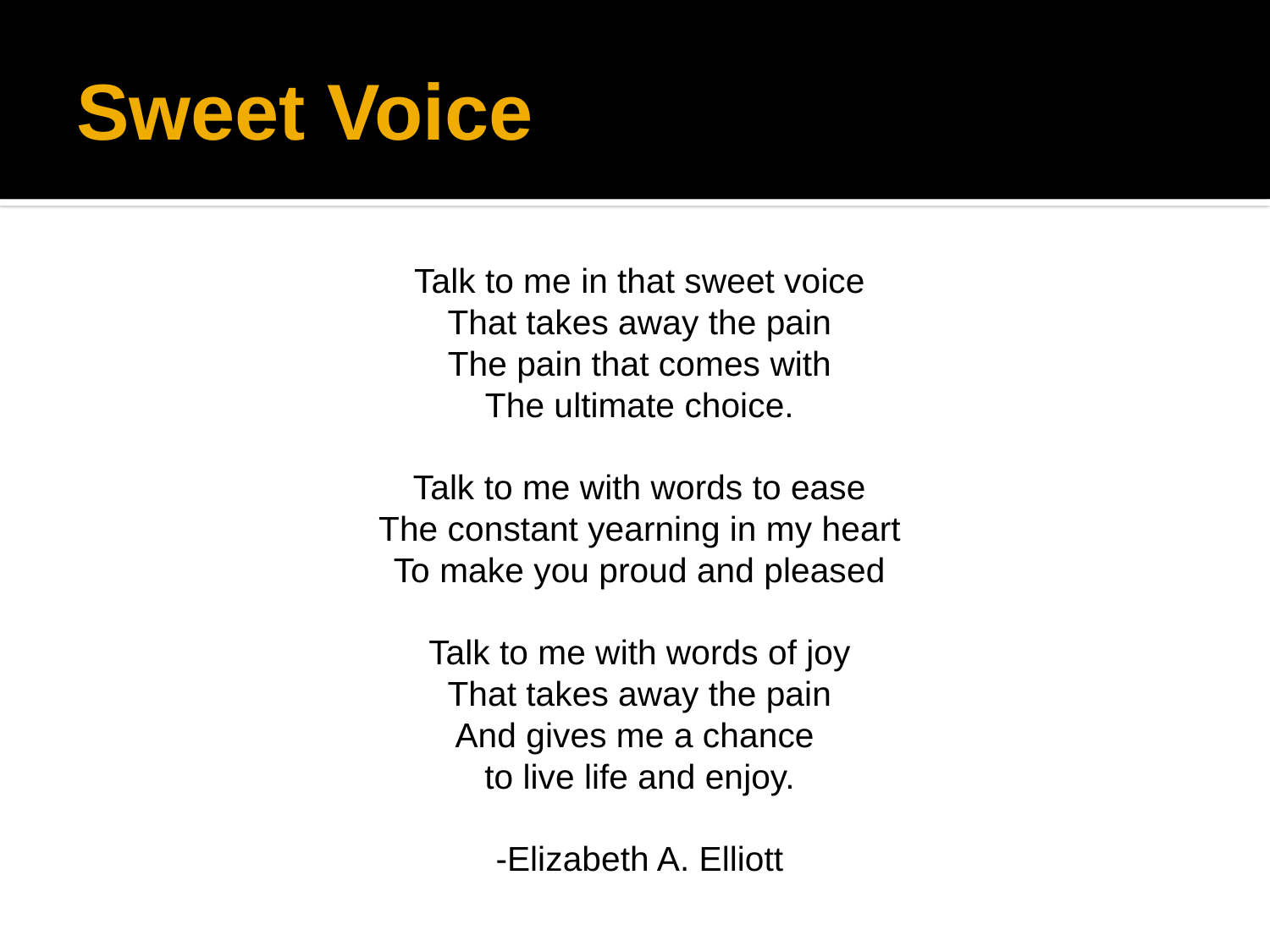

# Sweet Voice
Talk to me in that sweet voice
That takes away the pain
The pain that comes with
The ultimate choice.

Talk to me with words to ease
The constant yearning in my heart
To make you proud and pleased

Talk to me with words of joy
That takes away the pain
And gives me a chance
to live life and enjoy.

-Elizabeth A. Elliott